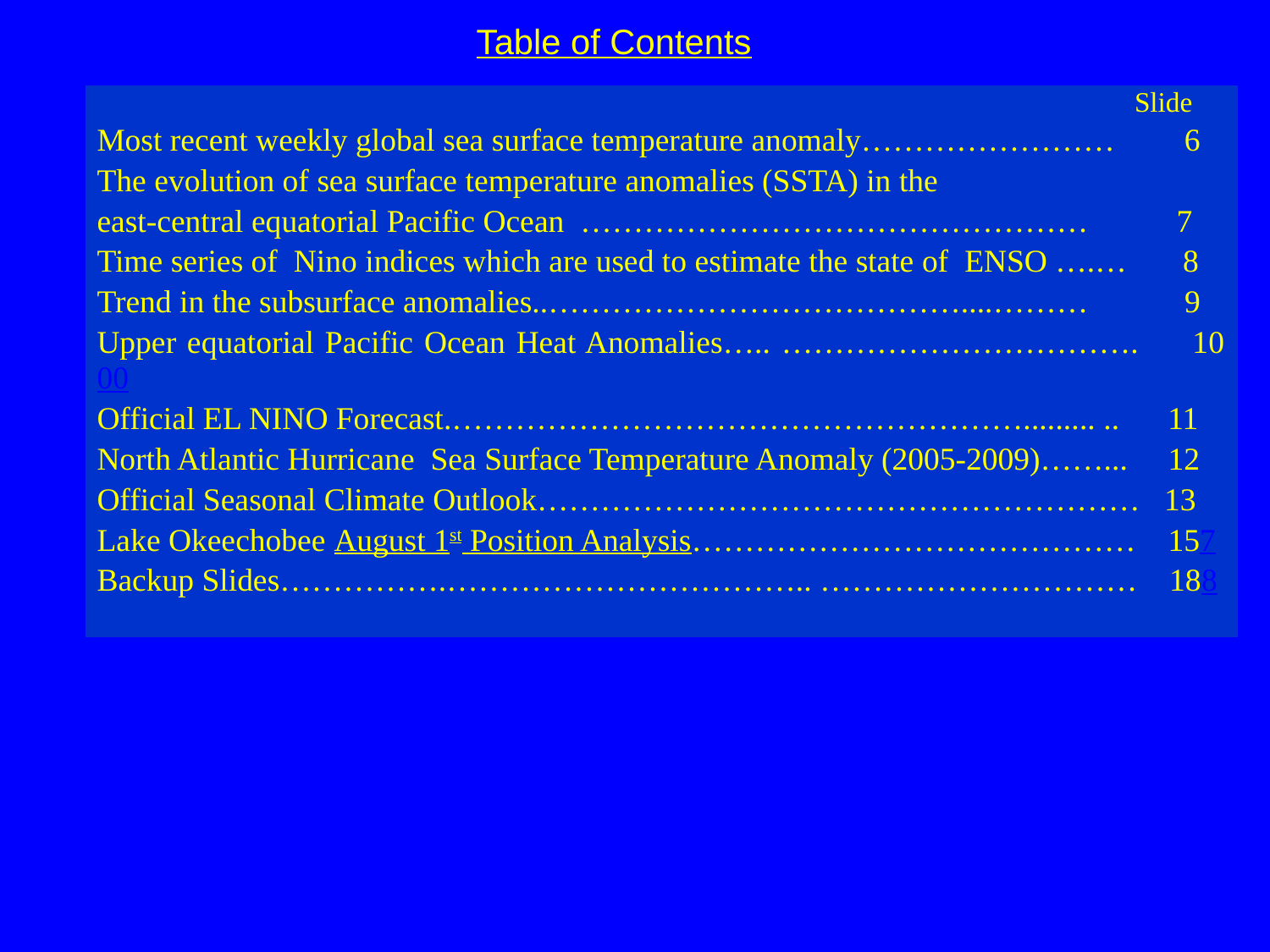

Table of Contents
                                                                                                                                                                         Slide
Most recent weekly global sea surface temperature anomaly……………………	 6
The evolution of sea surface temperature anomalies (SSTA) in the
east-central equatorial Pacific Ocean  …………………………………………        	7
Time series of  Nino indices which are used to estimate the state of  ENSO ….…       8
Trend in the subsurface anomalies..…………………………………....………            9
Upper equatorial Pacific Ocean Heat Anomalies….. …………………………….     1000
Official EL NINO Forecast.………………………………………………......... ..      11
North Atlantic Hurricane  Sea Surface Temperature Anomaly (2005-2009)……...     12
Official Seasonal Climate Outlook…………………………………………………   13
Lake Okeechobee August 1st Position Analysis……………………………………    157
Backup Slides…………….…………………………….. …………………………    188